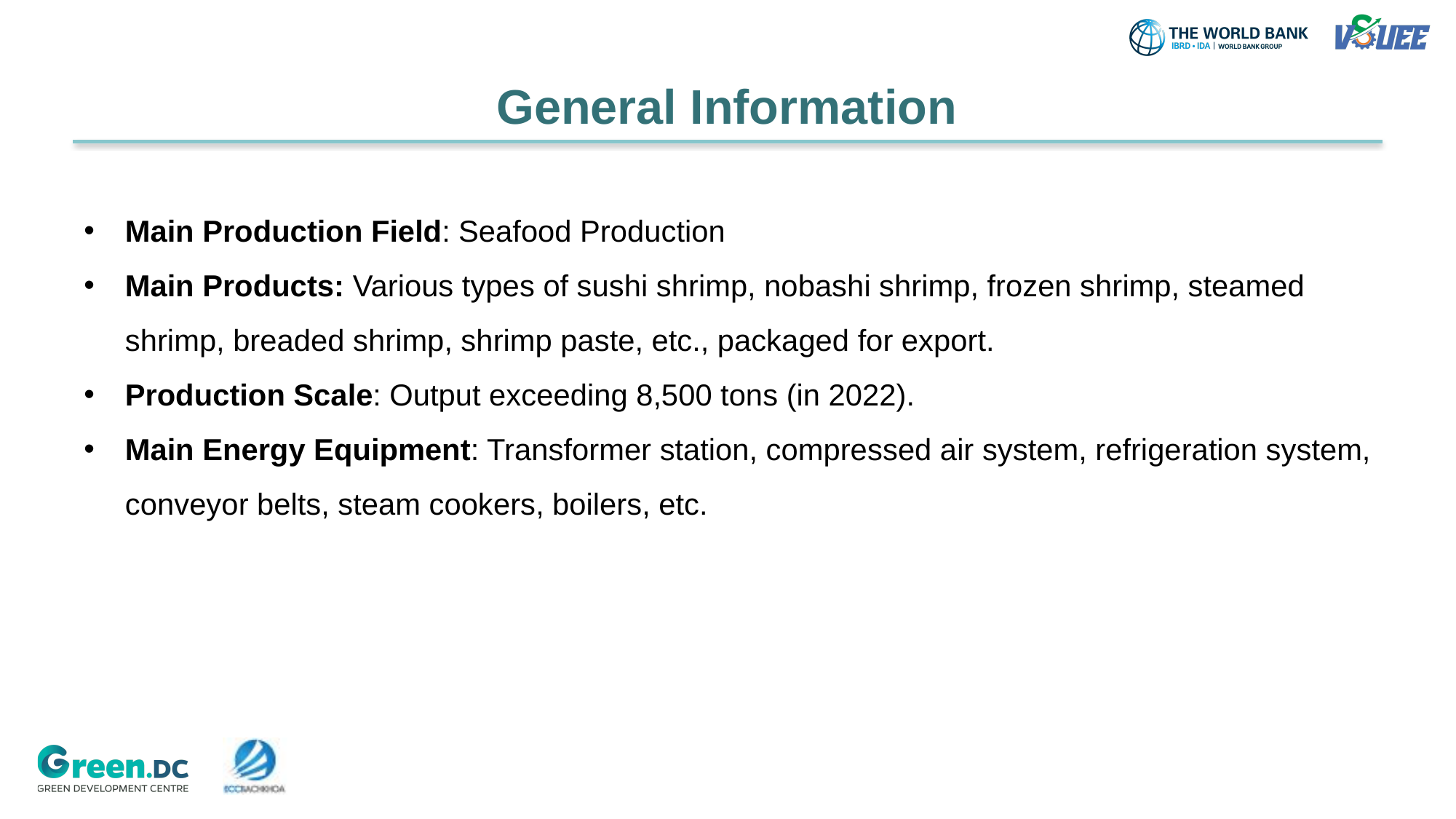

# General Information
Main Production Field: Seafood Production
Main Products: Various types of sushi shrimp, nobashi shrimp, frozen shrimp, steamed shrimp, breaded shrimp, shrimp paste, etc., packaged for export.
Production Scale: Output exceeding 8,500 tons (in 2022).
Main Energy Equipment: Transformer station, compressed air system, refrigeration system, conveyor belts, steam cookers, boilers, etc.